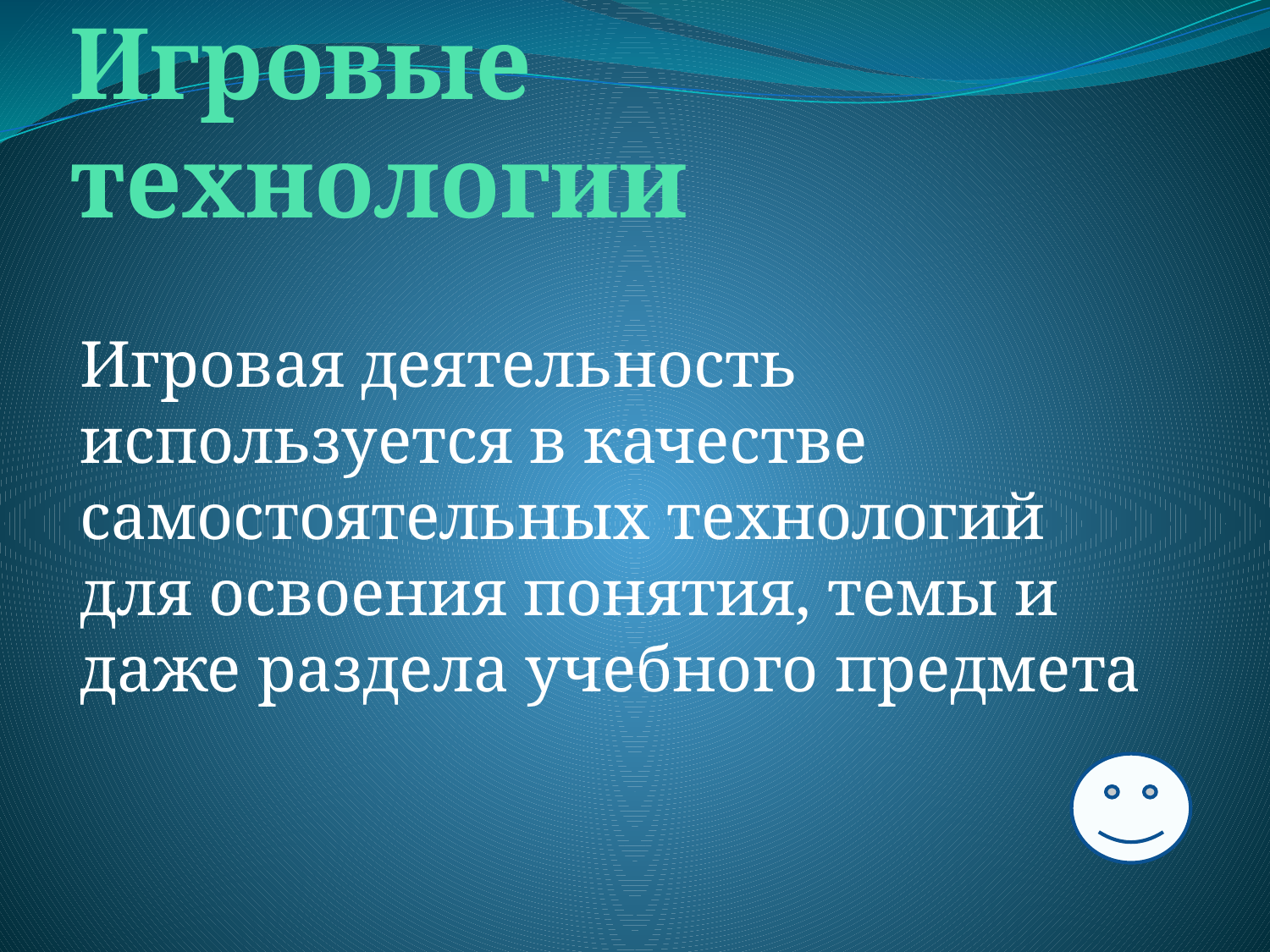

# Игровые технологии
Игровая деятельность используется в качестве самостоятельных технологий для освоения понятия, темы и даже раздела учебного предмета